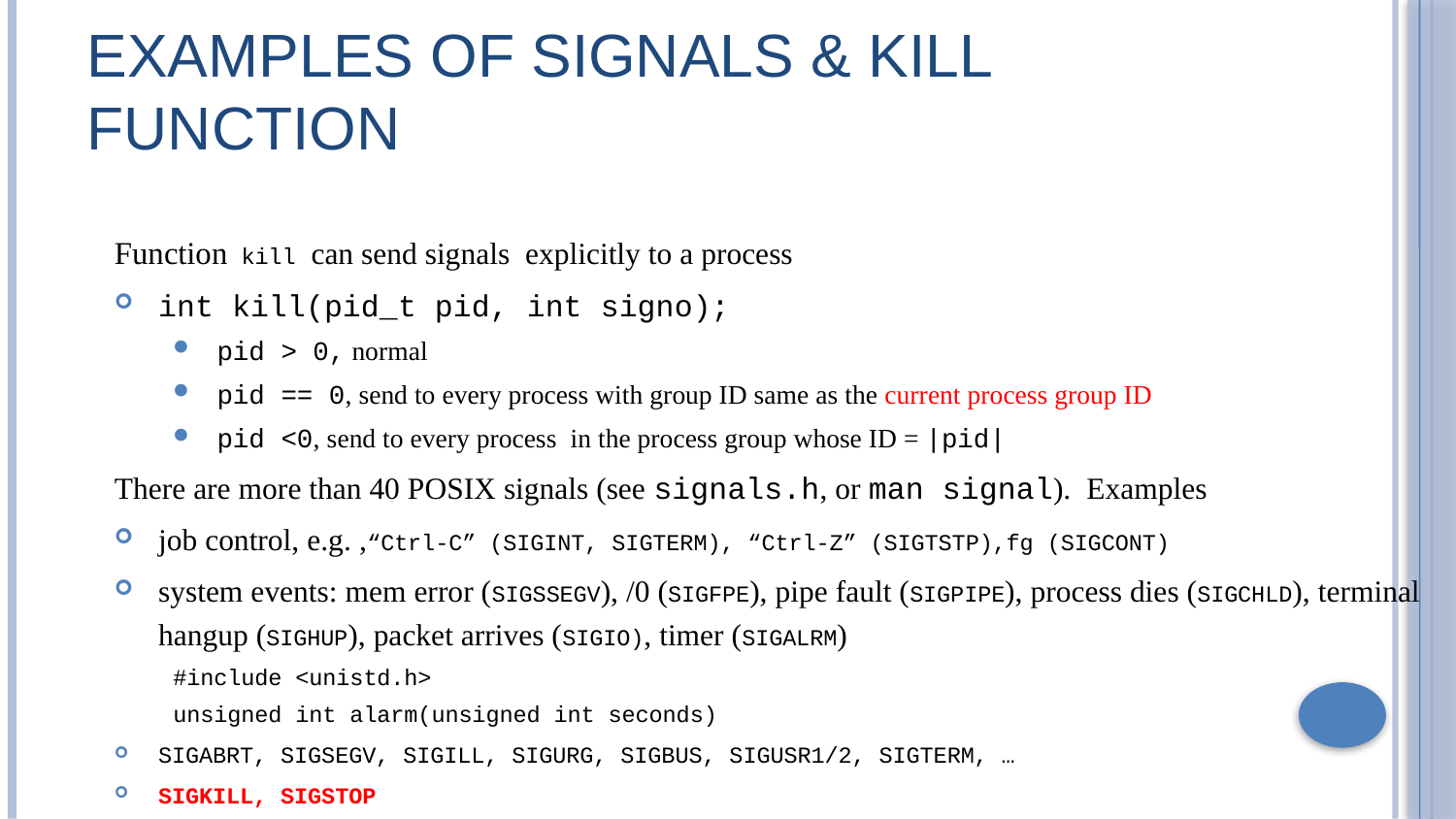

# Examples of Signals & Kill Function
Function kill  can send signals  explicitly to a process
int kill(pid_t pid, int signo);
pid > 0, normal
pid == 0, send to every process with group ID same as the current process group ID
pid <0, send to every process  in the process group whose ID = |pid|
There are more than 40 POSIX signals (see signals.h, or man signal).  Examples
job control, e.g. ,“Ctrl-C” (SIGINT, SIGTERM), “Ctrl-Z” (SIGTSTP),fg (SIGCONT)
system events: mem error (SIGSSEGV), /0 (SIGFPE), pipe fault (SIGPIPE), process dies (SIGCHLD), terminal hangup (SIGHUP), packet arrives (SIGIO), timer (SIGALRM)
#include <unistd.h>
unsigned int alarm(unsigned int seconds)
SIGABRT, SIGSEGV, SIGILL, SIGURG, SIGBUS, SIGUSR1/2, SIGTERM, …
SIGKILL, SIGSTOP